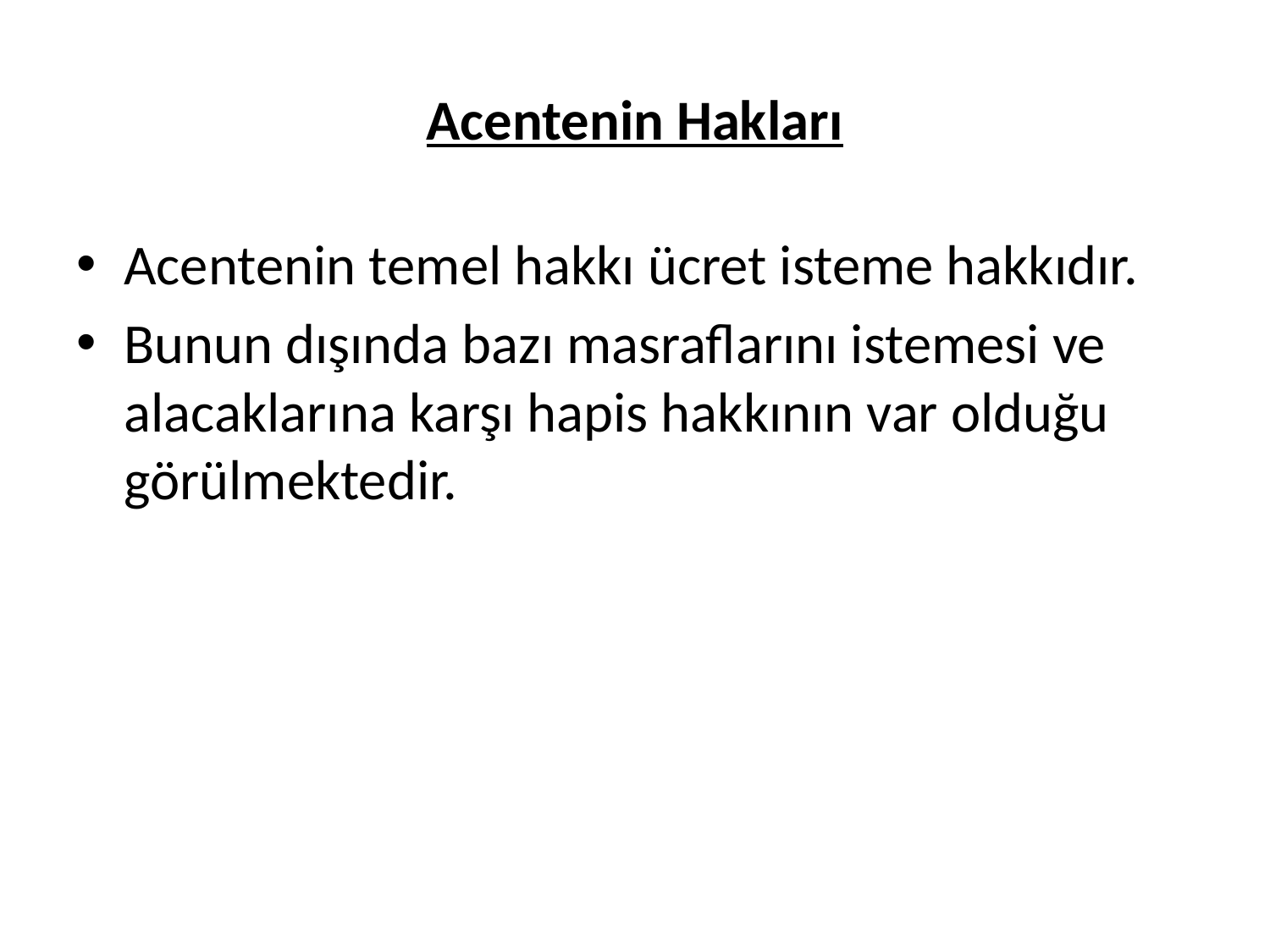

# Acentenin Hakları
Acentenin temel hakkı ücret isteme hakkıdır.
Bunun dışında bazı masraflarını istemesi ve alacaklarına karşı hapis hakkının var olduğu görülmektedir.